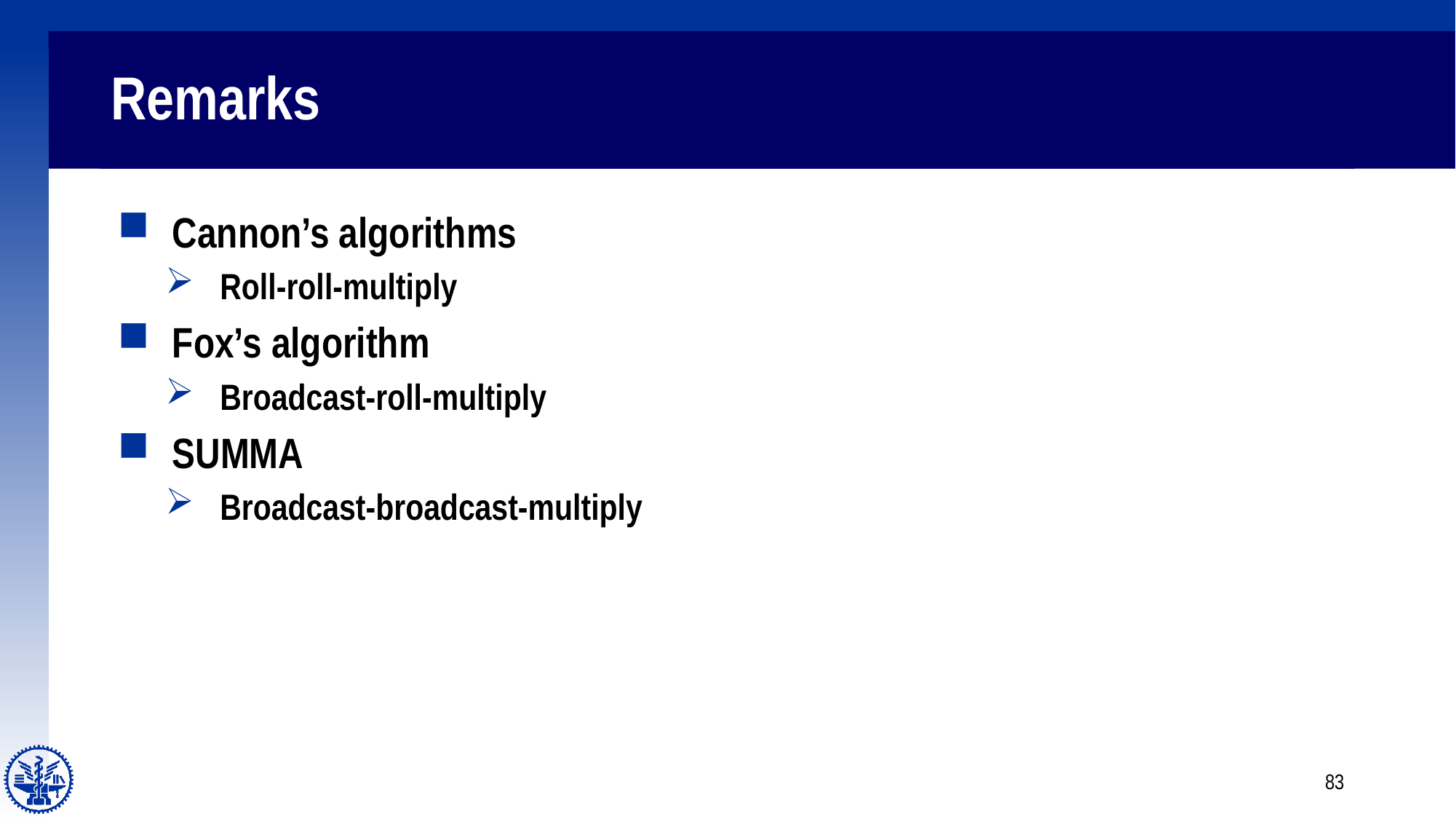

# Remarks
Cannon’s algorithms
Roll-roll-multiply
Fox’s algorithm
Broadcast-roll-multiply
SUMMA
Broadcast-broadcast-multiply
83